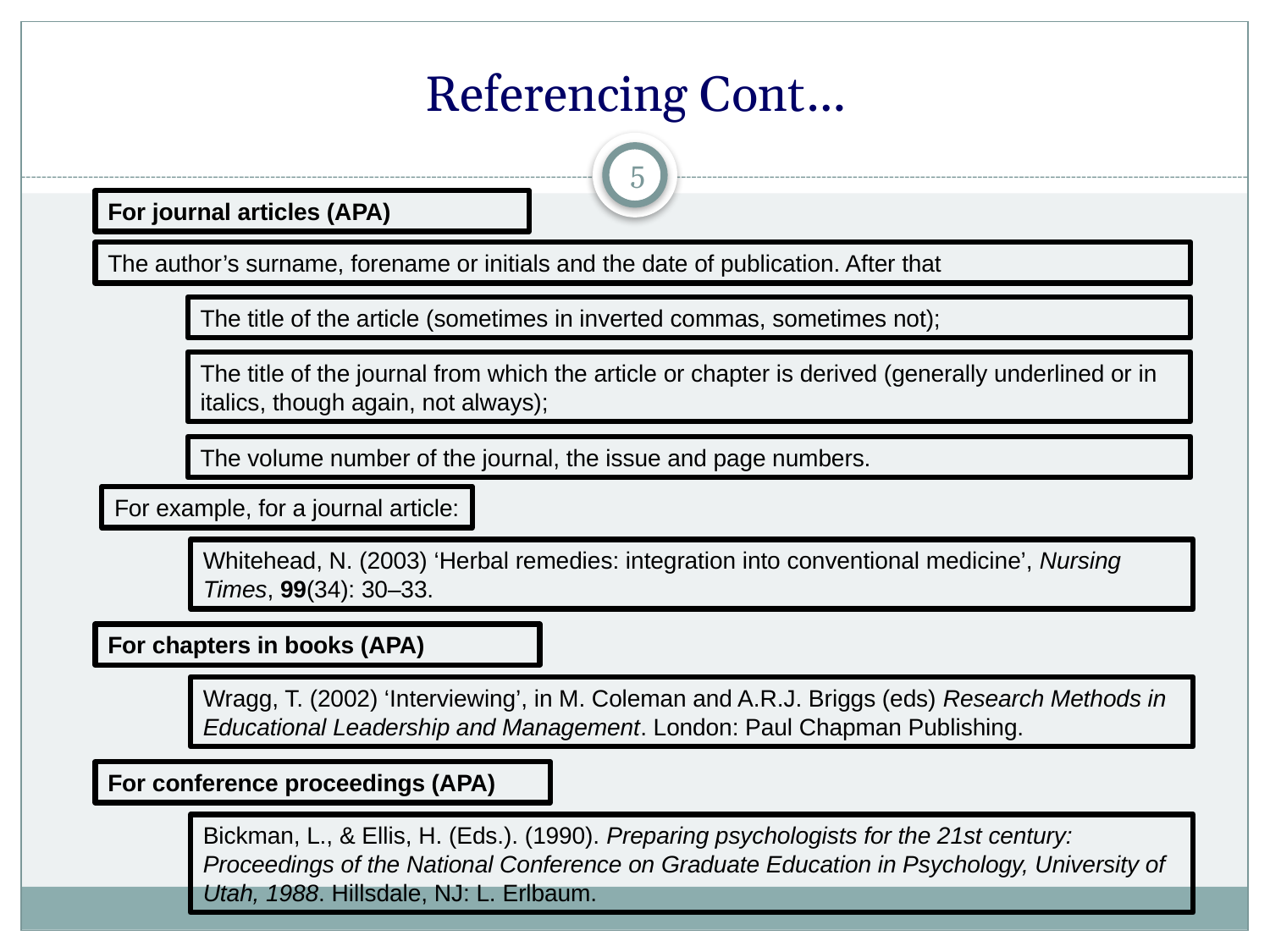

# Referencing Cont…
5
For journal articles (APA)
The author’s surname, forename or initials and the date of publication. After that
The title of the article (sometimes in inverted commas, sometimes not);
The title of the journal from which the article or chapter is derived (generally underlined or in italics, though again, not always);
The volume number of the journal, the issue and page numbers.
For example, for a journal article:
Whitehead, N. (2003) ‘Herbal remedies: integration into conventional medicine’, Nursing Times, 99(34): 30–33.
For chapters in books (APA)
Wragg, T. (2002) ‘Interviewing’, in M. Coleman and A.R.J. Briggs (eds) Research Methods in Educational Leadership and Management. London: Paul Chapman Publishing.
For conference proceedings (APA)
Bickman, L., & Ellis, H. (Eds.). (1990). Preparing psychologists for the 21st century: Proceedings of the National Conference on Graduate Education in Psychology, University of Utah, 1988. Hillsdale, NJ: L. Erlbaum.